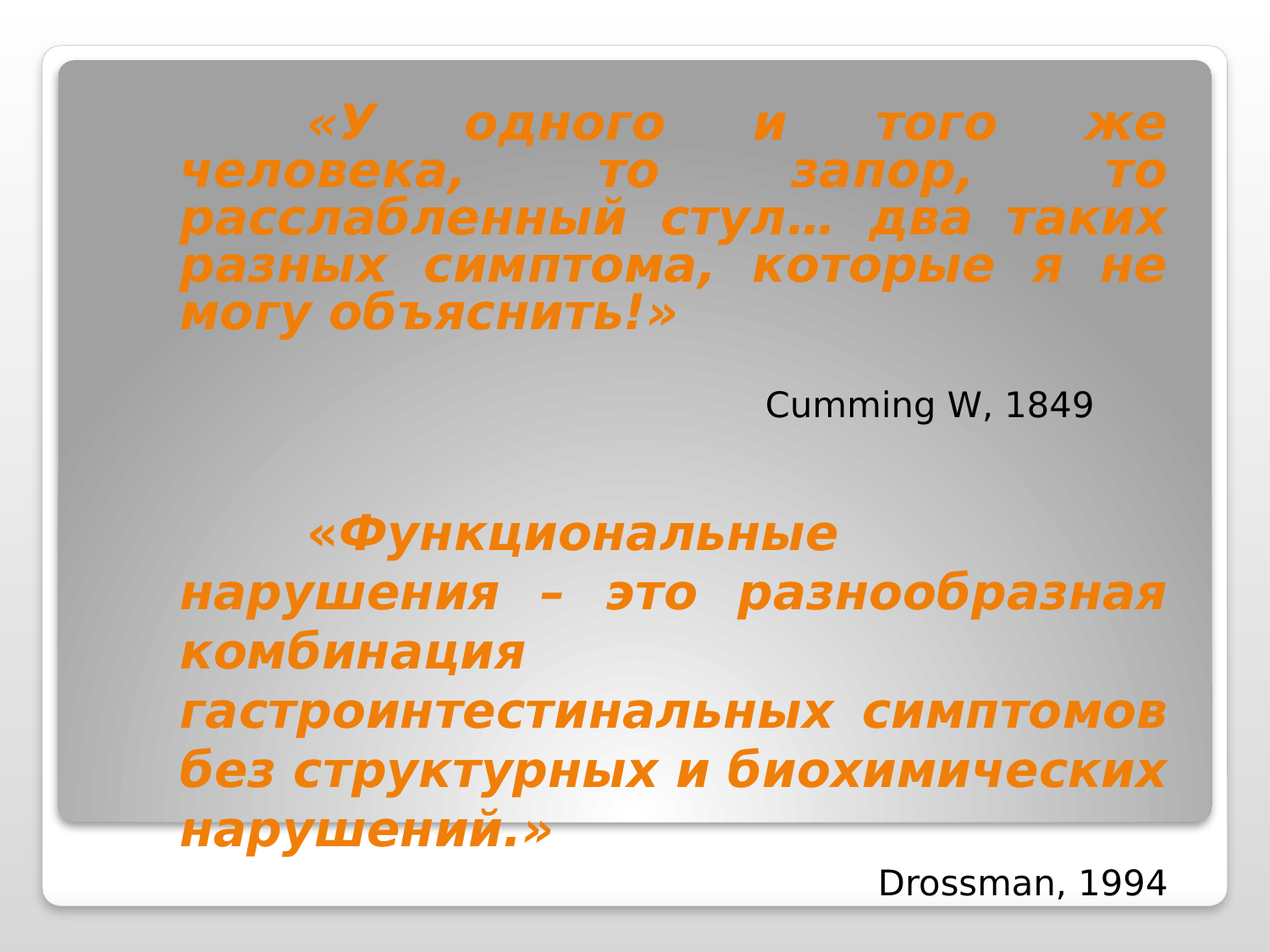

«У одного и того же человека, то запор, то расслабленный стул… два таких разных симптома, которые я не могу объяснить!»
                                                          Cumming W, 1849

		«Функциональные нарушения – это разнообразная комбинация гастроинтестинальных симптомов без структурных и биохимических нарушений.»
Drossman, 1994